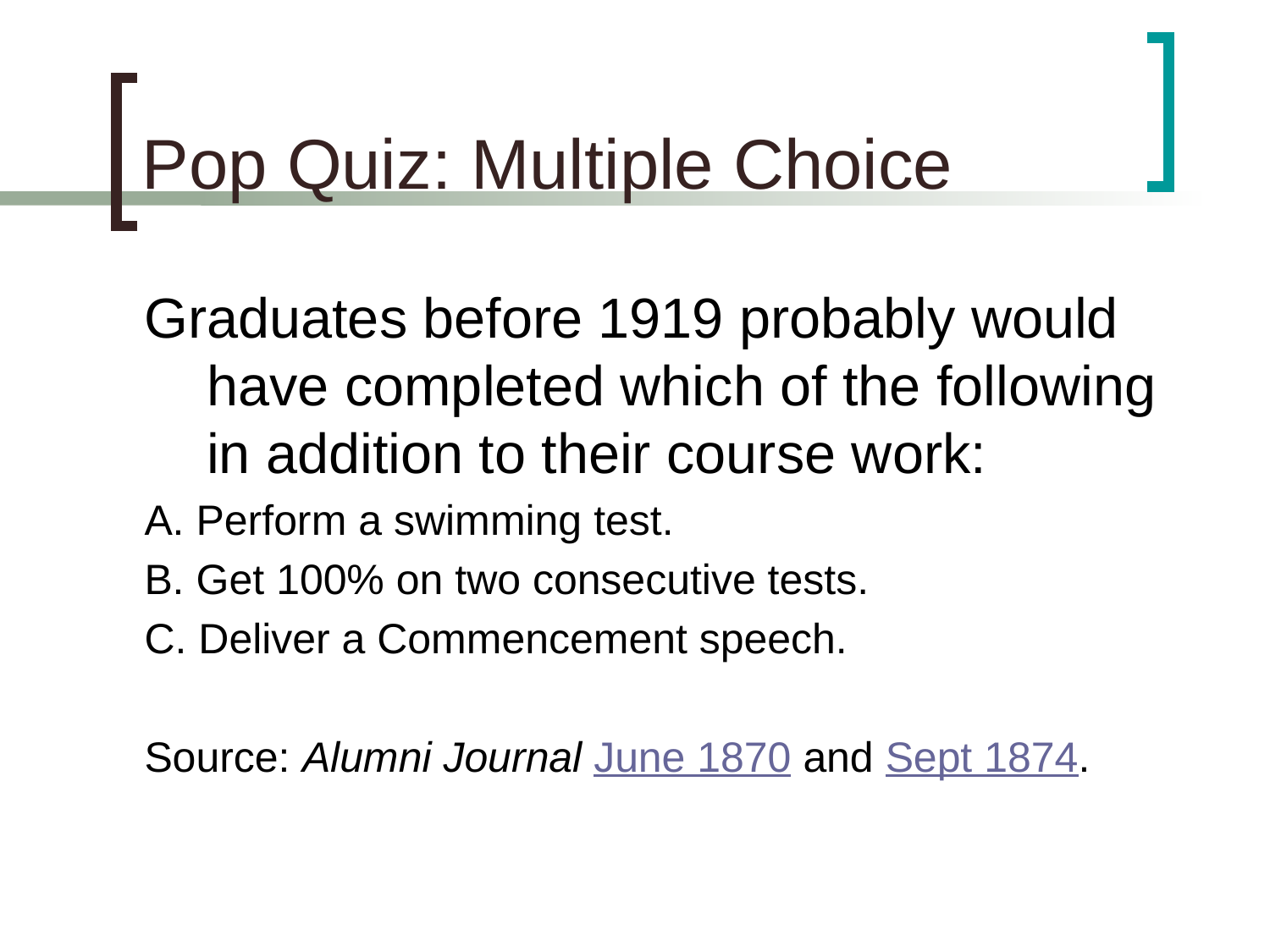

# Pop Quiz: Multiple Choice
Graduates before 1919 probably would have completed which of the following in addition to their course work:
A. Perform a swimming test.
B. Get 100% on two consecutive tests.
C. Deliver a Commencement speech.

Source: Alumni Journal June 1870 and Sept 1874.